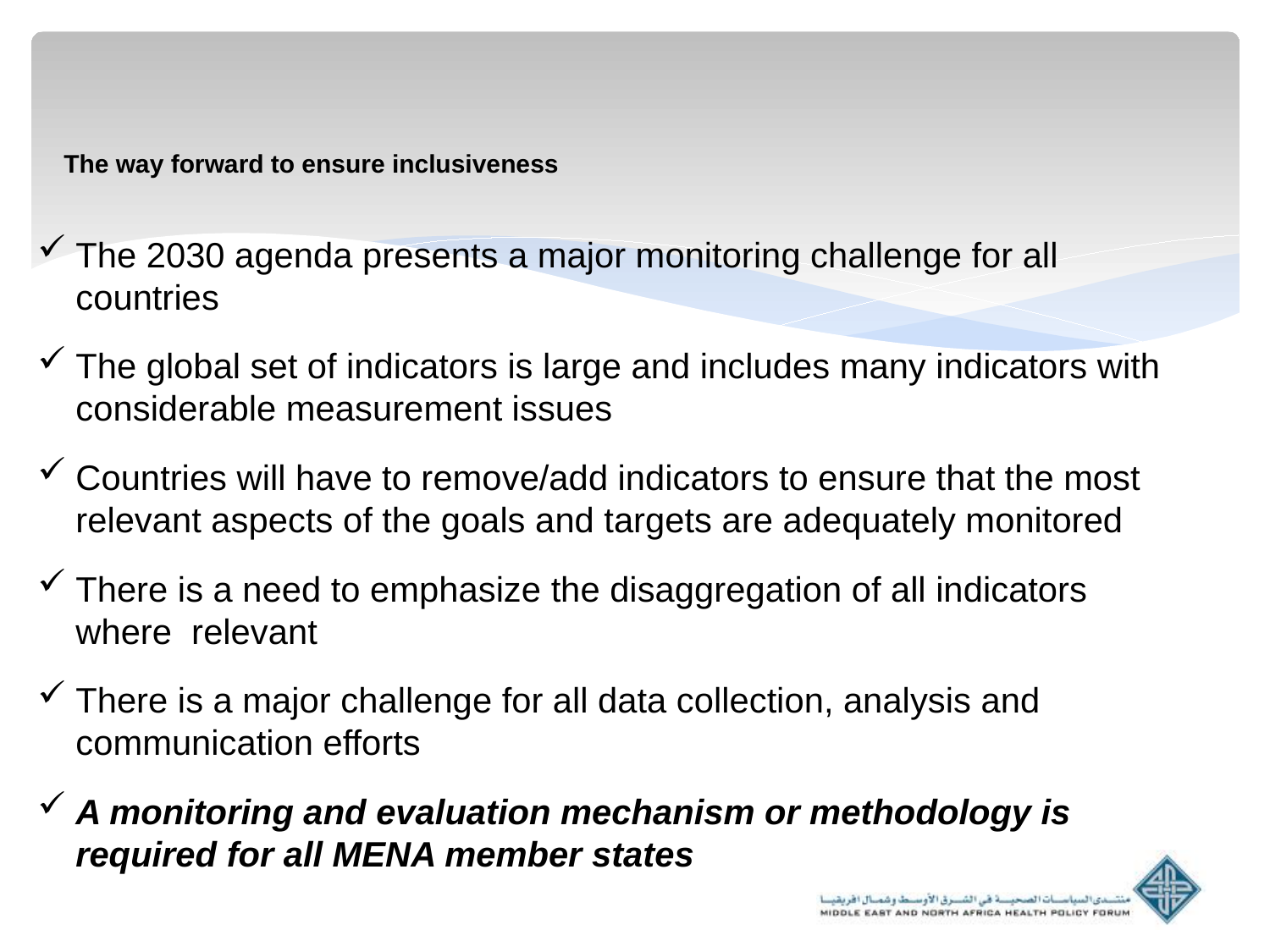

# The way forward to ensure inclusiveness
The 2030 agenda presents a major monitoring challenge for all countries

The global set of indicators is large and includes many indicators with considerable measurement issues

Countries will have to remove/add indicators to ensure that the most relevant aspects of the goals and targets are adequately monitored

There is a need to emphasize the disaggregation of all indicators where  relevant

There is a major challenge for all data collection, analysis and communication efforts

A monitoring and evaluation mechanism or methodology is required for all MENA member states